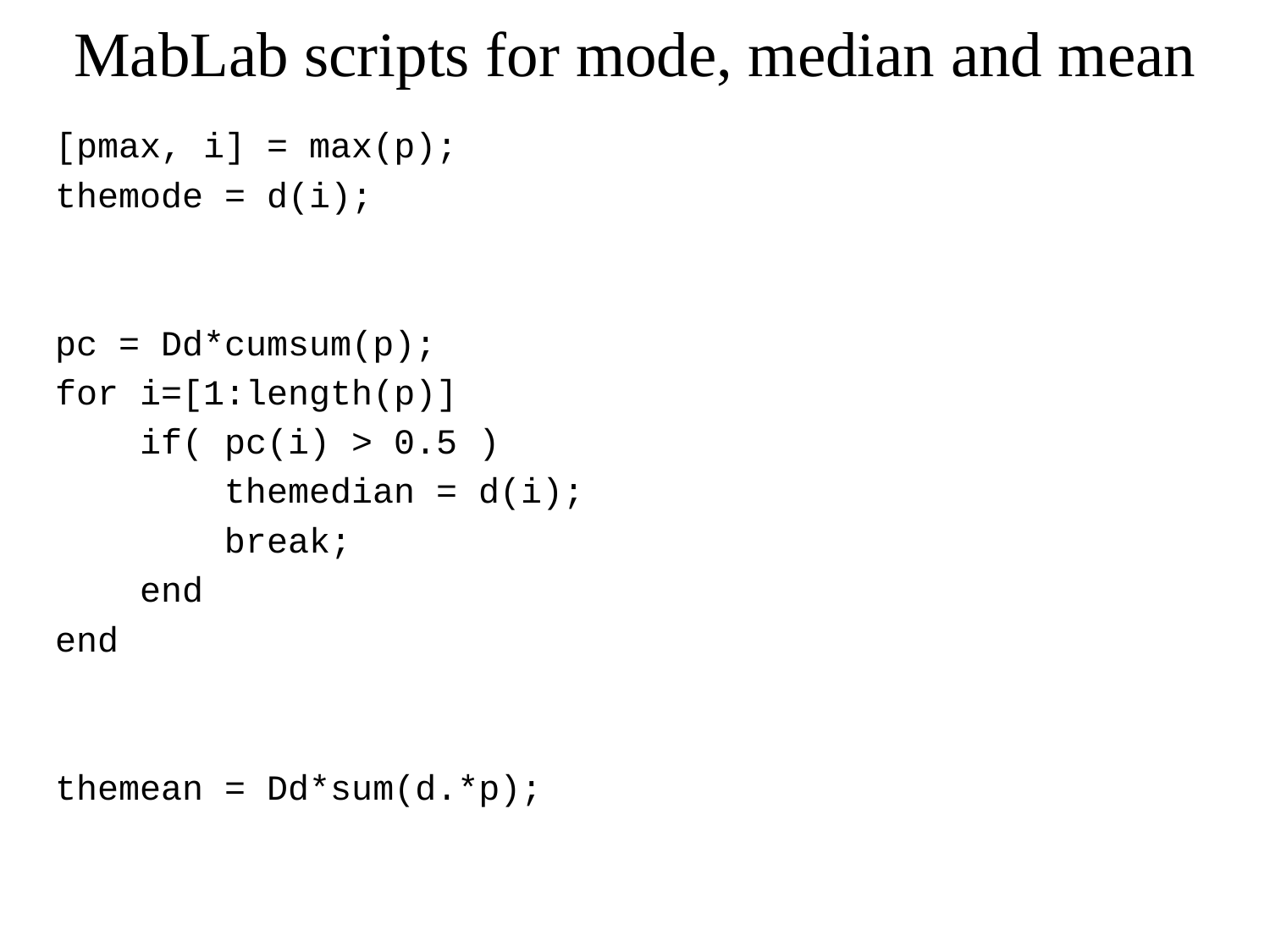

# MabLab scripts for mode, median and mean
[pmax, i] = max(p);
themode = d(i);

pc = Dd*cumsum(p);
for i=[1:length(p)]
    if( pc(i) > 0.5 )
        themedian = d(i);
        break;
    end
end

themean = Dd*sum(d.*p);